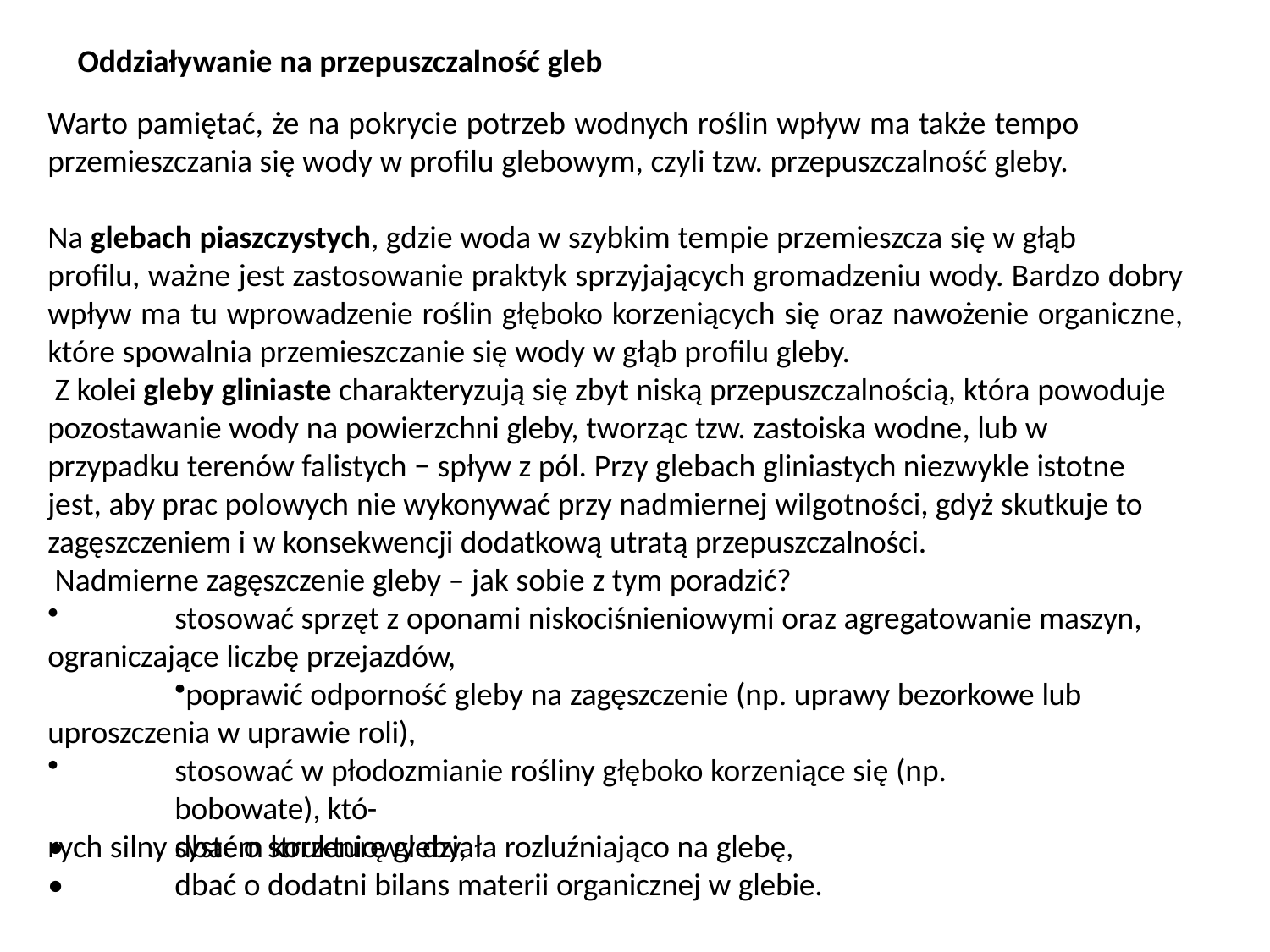

Oddziaływanie na przepuszczalność gleb
Warto pamiętać, że na pokrycie potrzeb wodnych roślin wpływ ma także tempo przemieszczania się wody w profilu glebowym, czyli tzw. przepuszczalność gleby.
Na glebach piaszczystych, gdzie woda w szybkim tempie przemieszcza się w głąb
profilu, ważne jest zastosowanie praktyk sprzyjających gromadzeniu wody. Bardzo dobry wpływ ma tu wprowadzenie roślin głęboko korzeniących się oraz nawożenie organiczne, które spowalnia przemieszczanie się wody w głąb profilu gleby.
Z kolei gleby gliniaste charakteryzują się zbyt niską przepuszczalnością, która powoduje pozostawanie wody na powierzchni gleby, tworząc tzw. zastoiska wodne, lub w przypadku terenów falistych − spływ z pól. Przy glebach gliniastych niezwykle istotne jest, aby prac polowych nie wykonywać przy nadmiernej wilgotności, gdyż skutkuje to zagęszczeniem i w konsekwencji dodatkową utratą przepuszczalności.
Nadmierne zagęszczenie gleby – jak sobie z tym poradzić?
stosować sprzęt z oponami niskociśnieniowymi oraz agregatowanie maszyn,
ograniczające liczbę przejazdów,
poprawić odporność gleby na zagęszczenie (np. uprawy bezorkowe lub uproszczenia w uprawie roli),
stosować w płodozmianie rośliny głęboko korzeniące się (np. bobowate), któ-
rych silny system korzeniowy działa rozluźniająco na glebę,
•
•
dbać o strukturę gleby,
dbać o dodatni bilans materii organicznej w glebie.